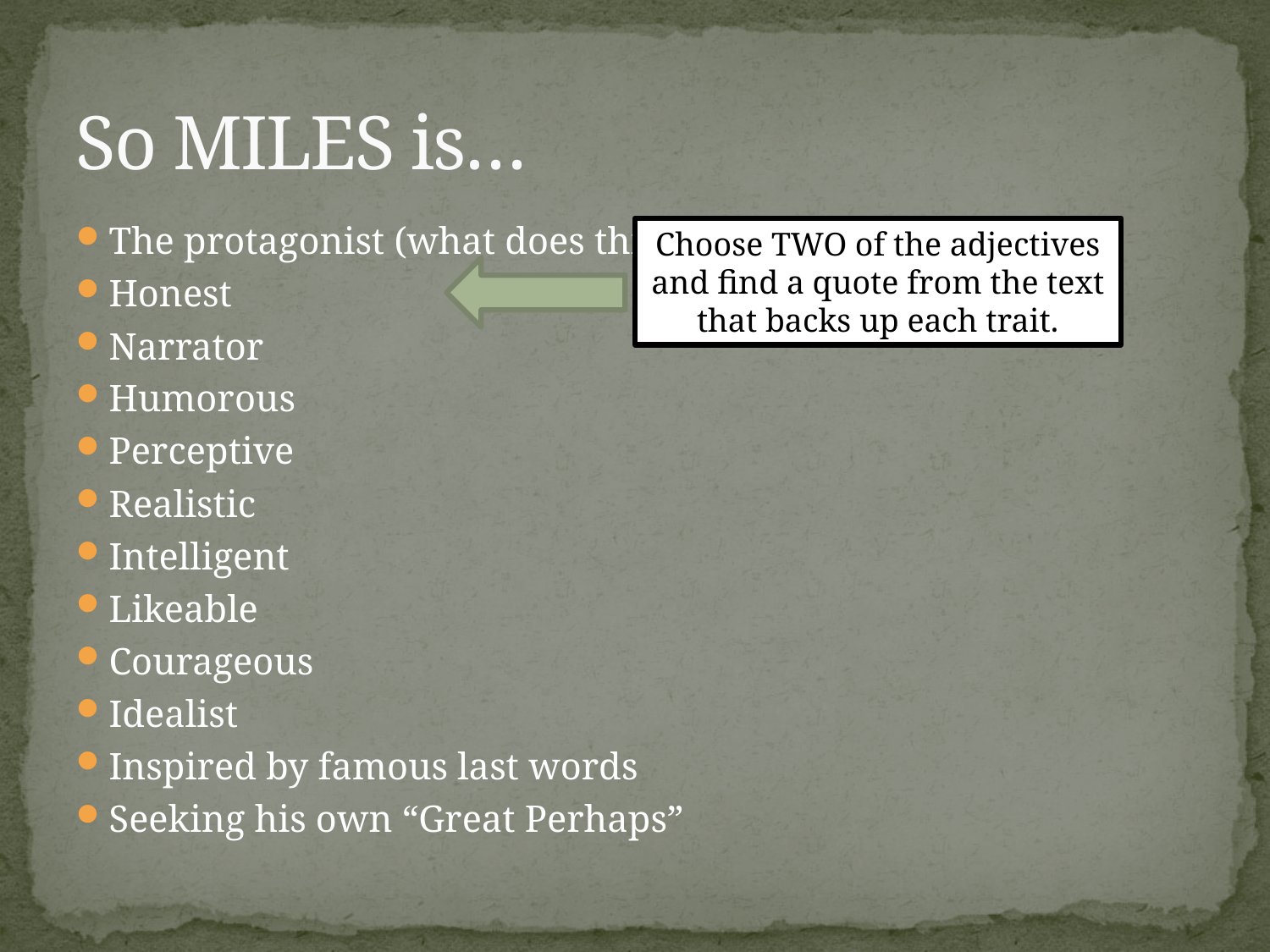

# So MILES is…
The protagonist (what does this mean?)
Honest
Narrator
Humorous
Perceptive
Realistic
Intelligent
Likeable
Courageous
Idealist
Inspired by famous last words
Seeking his own “Great Perhaps”
Choose TWO of the adjectives and find a quote from the text that backs up each trait.